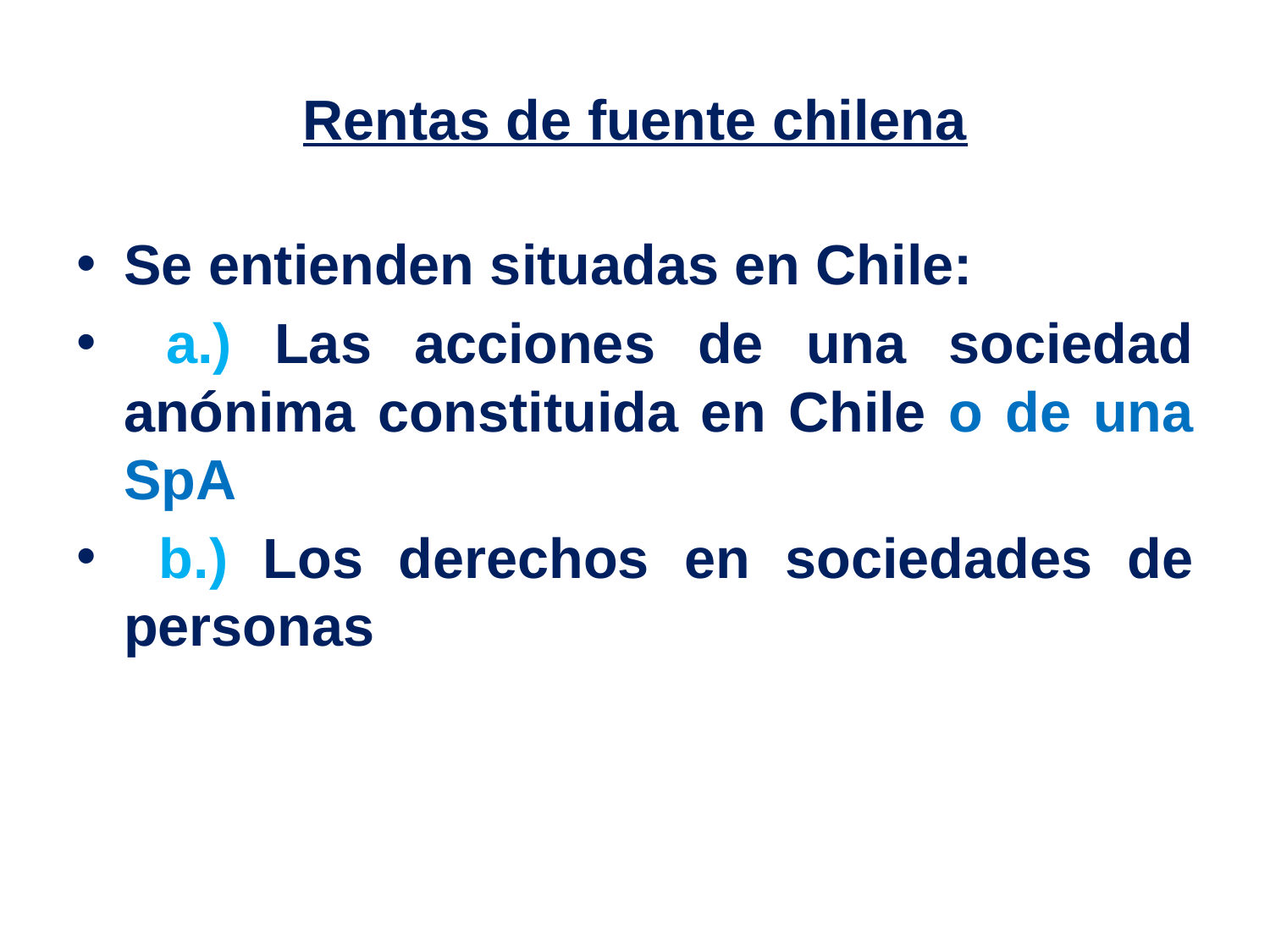

# Rentas de fuente chilena
Se entienden situadas en Chile:
 a.) Las acciones de una sociedad anónima constituida en Chile o de una SpA
 b.) Los derechos en sociedades de personas